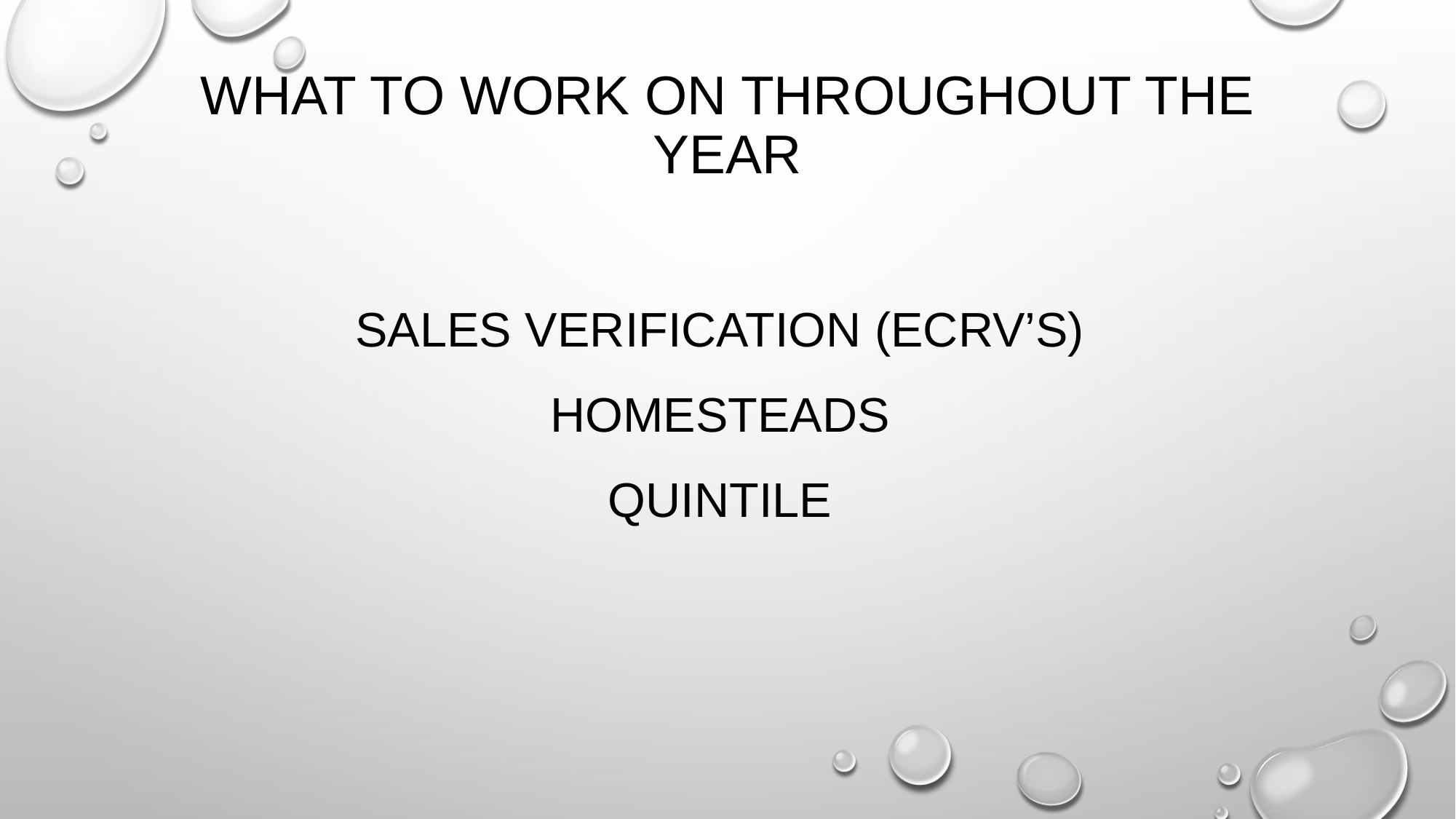

# What to work on throughout the year

Sales verification (ecrv’s)
Homesteads
Quintile